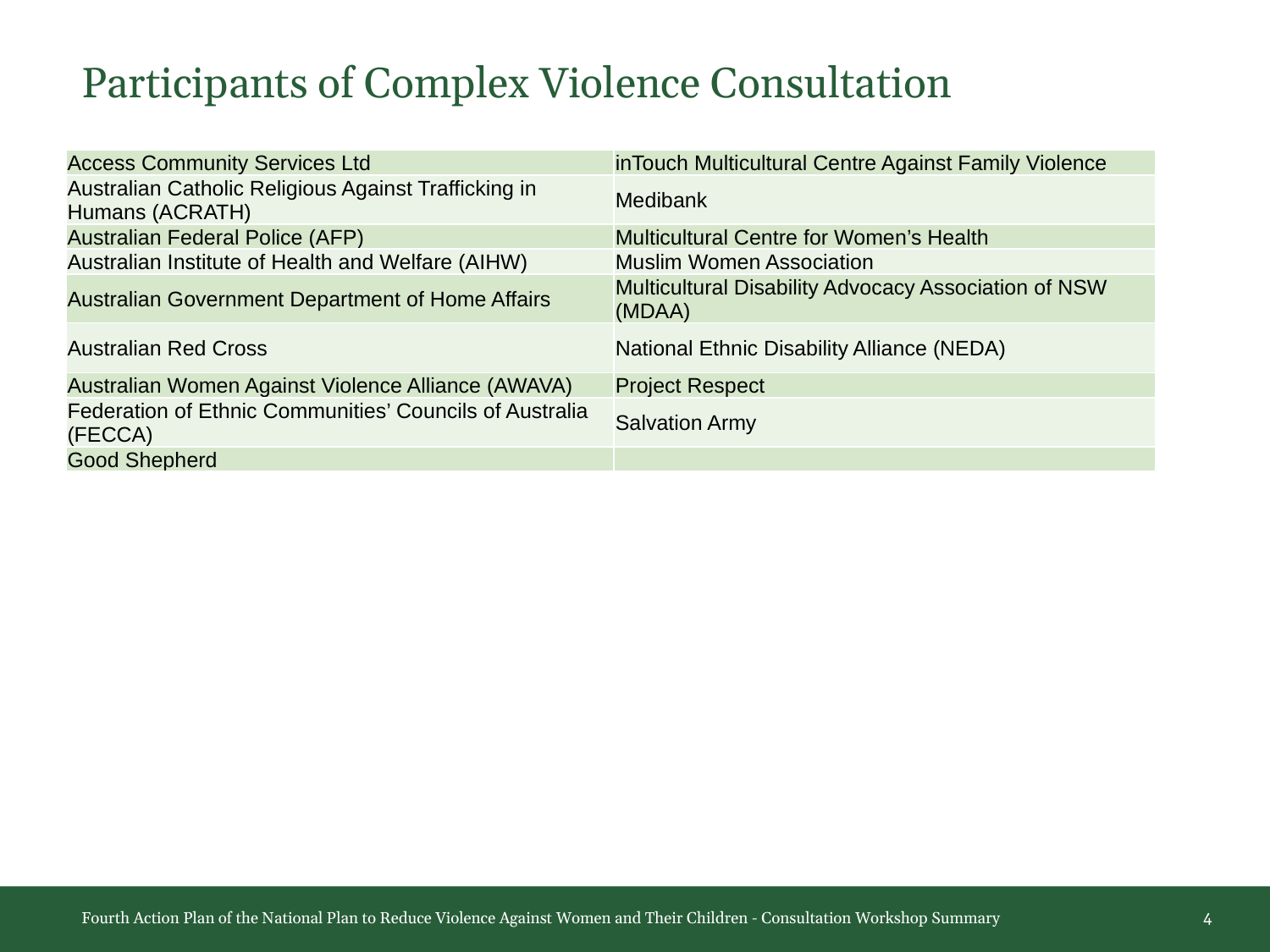

# Participants of Complex Violence Consultation
| Access Community Services Ltd | inTouch Multicultural Centre Against Family Violence |
| --- | --- |
| Australian Catholic Religious Against Trafficking in Humans (ACRATH) | Medibank |
| Australian Federal Police (AFP) | Multicultural Centre for Women’s Health |
| Australian Institute of Health and Welfare (AIHW) | Muslim Women Association |
| Australian Government Department of Home Affairs | Multicultural Disability Advocacy Association of NSW (MDAA) |
| Australian Red Cross | National Ethnic Disability Alliance (NEDA) |
| Australian Women Against Violence Alliance (AWAVA) | Project Respect |
| Federation of Ethnic Communities’ Councils of Australia (FECCA) | Salvation Army |
| Good Shepherd |  |
Fourth Action Plan of the National Plan to Reduce Violence Against Women and Their Children - Consultation Workshop Summary
4